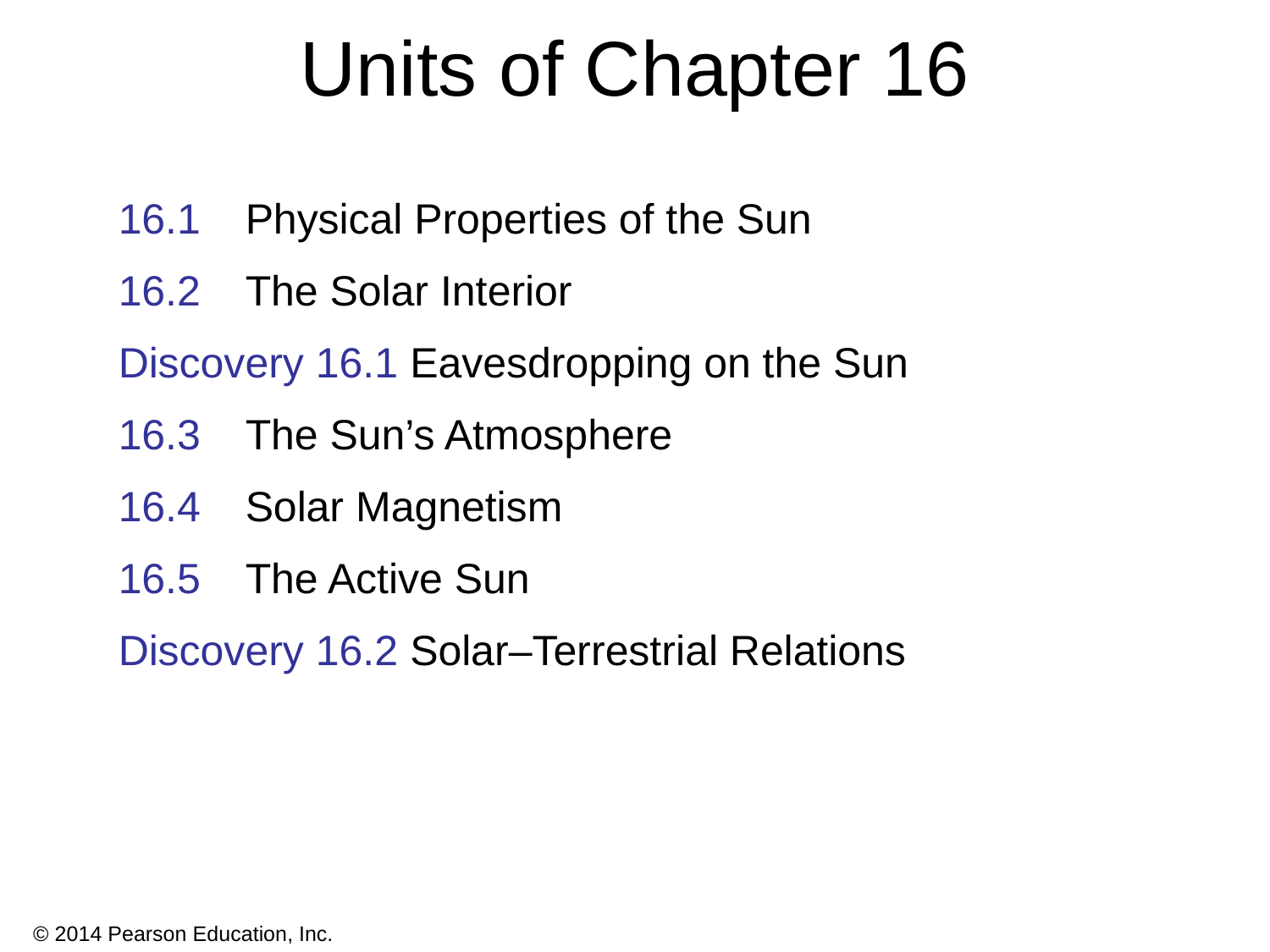

# Units of Chapter 16
16.1	Physical Properties of the Sun
16.2	The Solar Interior
Discovery 16.1 Eavesdropping on the Sun
16.3	The Sun’s Atmosphere
16.4	Solar Magnetism
16.5	The Active Sun
Discovery 16.2 Solar–Terrestrial Relations